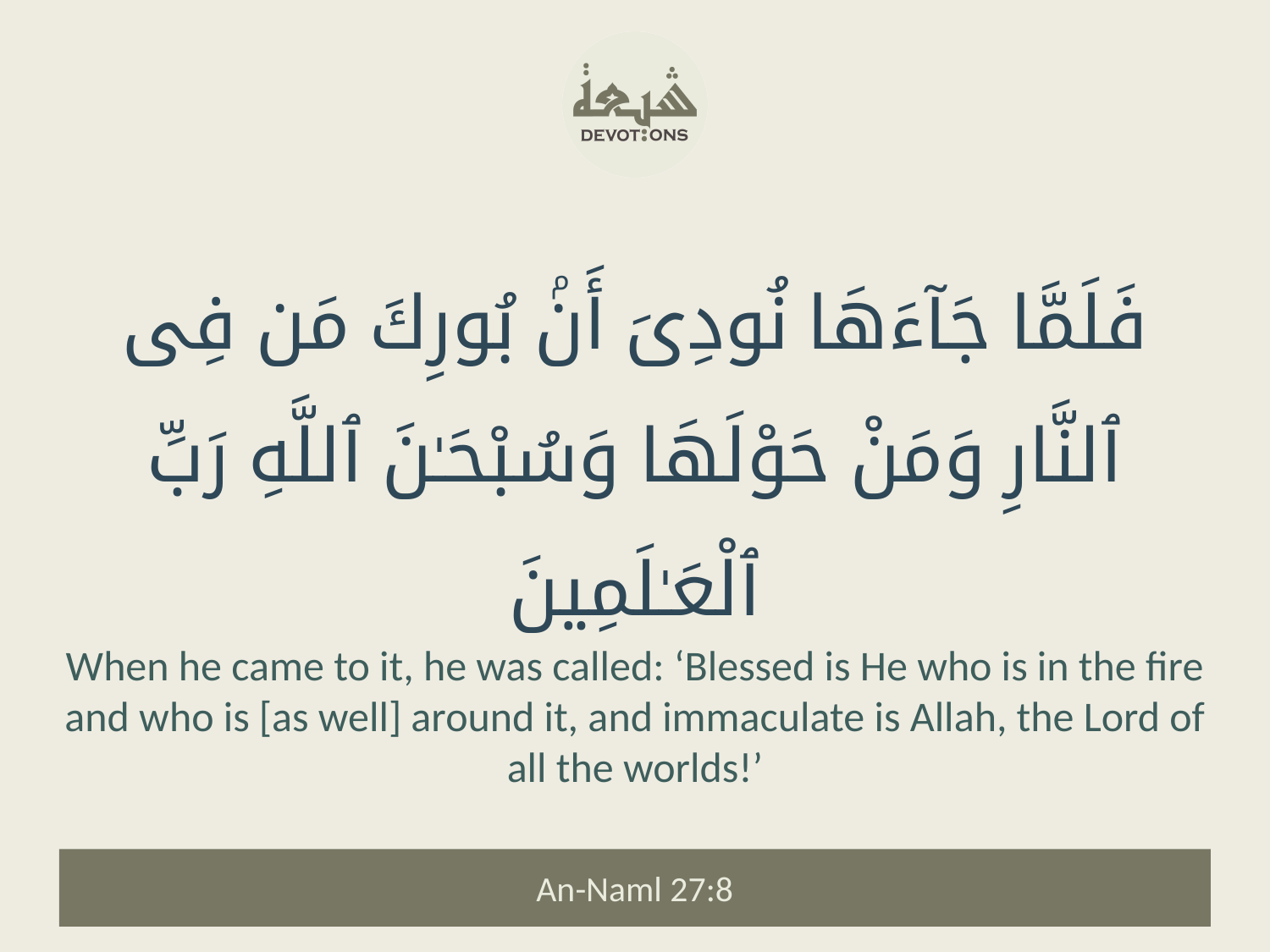

فَلَمَّا جَآءَهَا نُودِىَ أَنۢ بُورِكَ مَن فِى ٱلنَّارِ وَمَنْ حَوْلَهَا وَسُبْحَـٰنَ ٱللَّهِ رَبِّ ٱلْعَـٰلَمِينَ
When he came to it, he was called: ‘Blessed is He who is in the fire and who is [as well] around it, and immaculate is Allah, the Lord of all the worlds!’
An-Naml 27:8